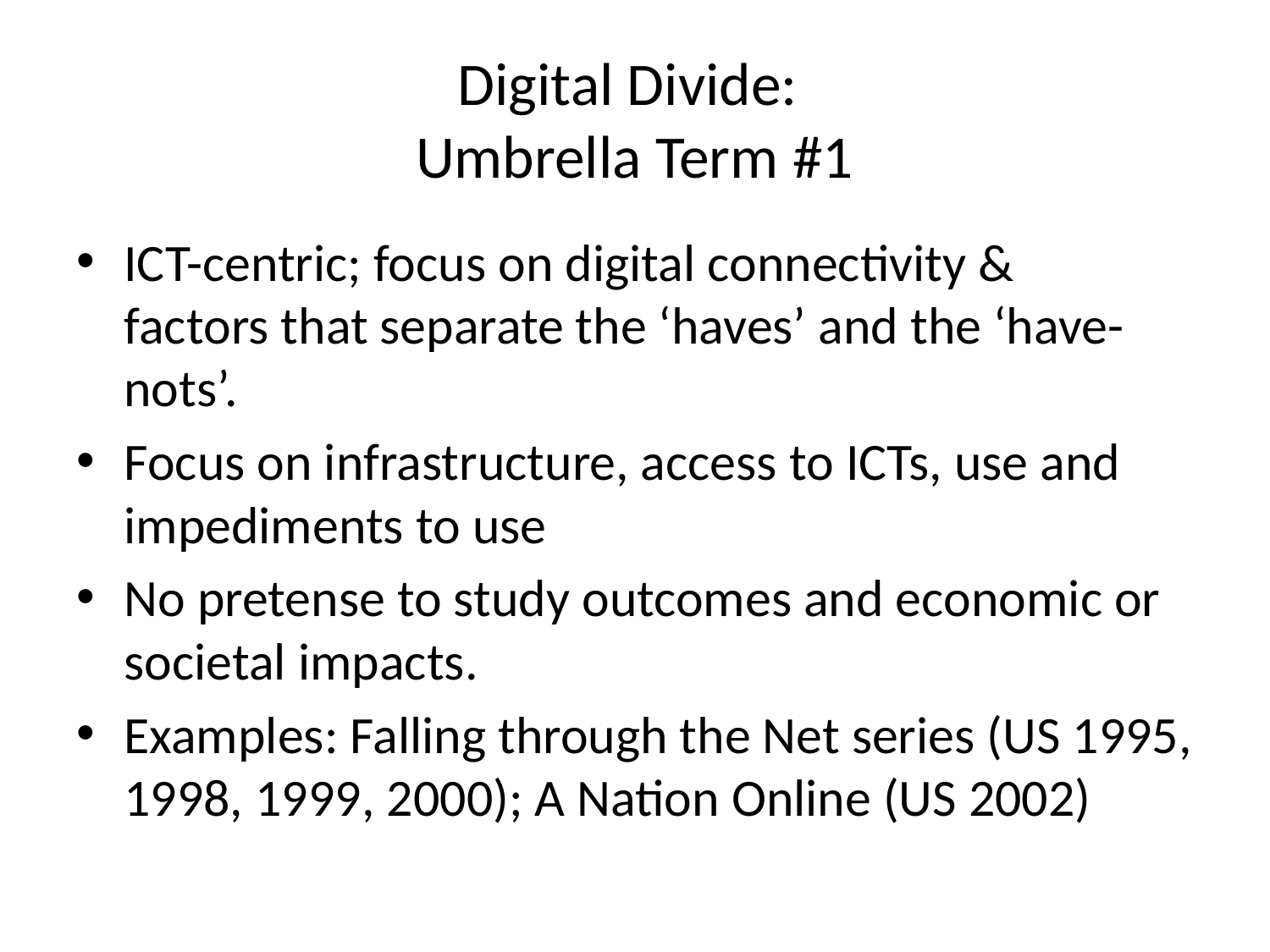

# Digital Divide: Umbrella Term #1
ICT-centric; focus on digital connectivity &   factors that separate the ‘haves’ and the ‘have-nots’.
Focus on infrastructure, access to ICTs, use and impediments to use
No pretense to study outcomes and economic or societal impacts.
Examples: Falling through the Net series (US 1995, 1998, 1999, 2000); A Nation Online (US 2002)